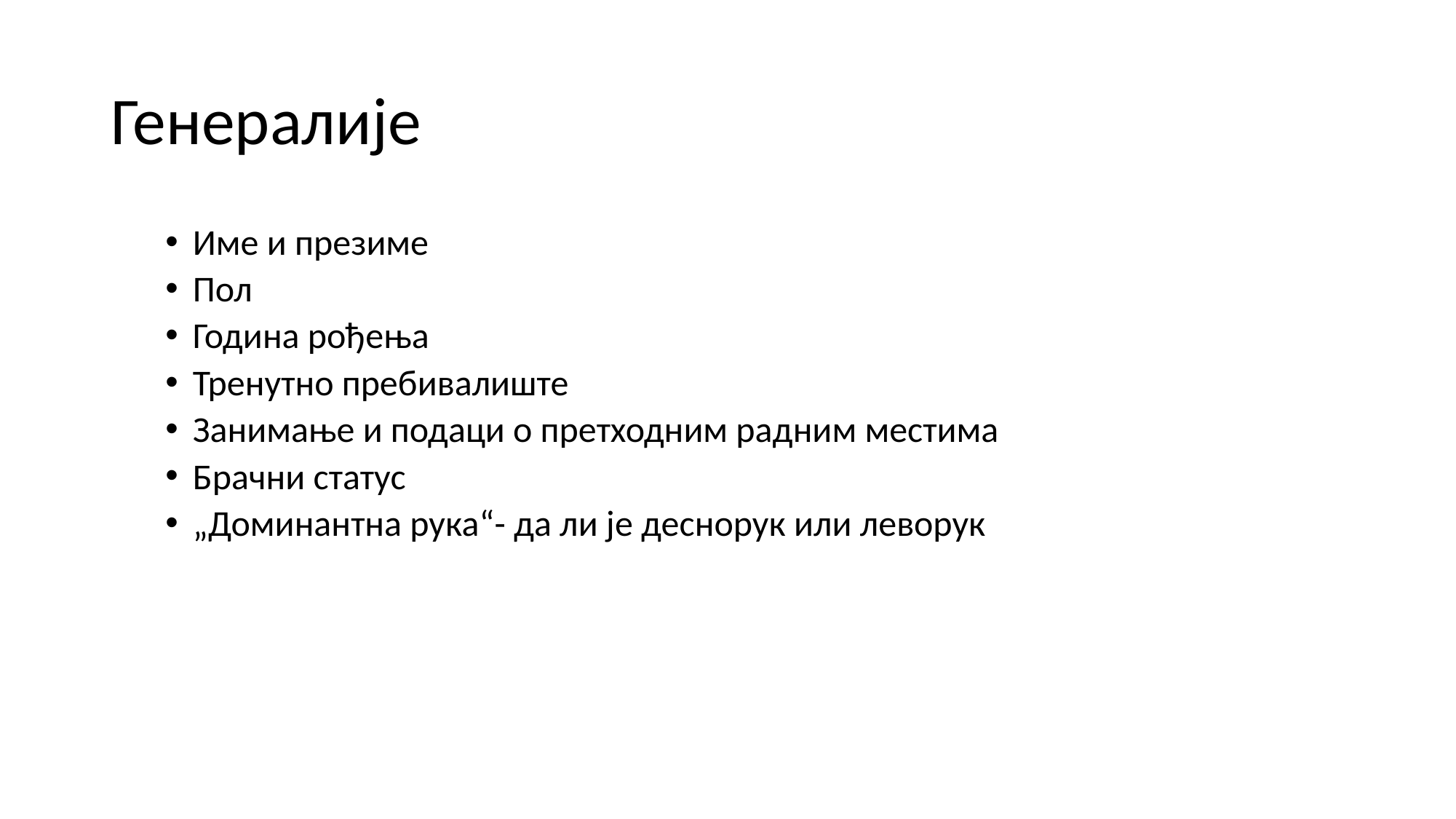

# Генералије
Име и презиме
Пол
Година рођења
Тренутно пребивалиште
Занимање и подаци о претходним радним местима
Брачни статус
„Доминантна рука“- да ли је деснорук или леворук